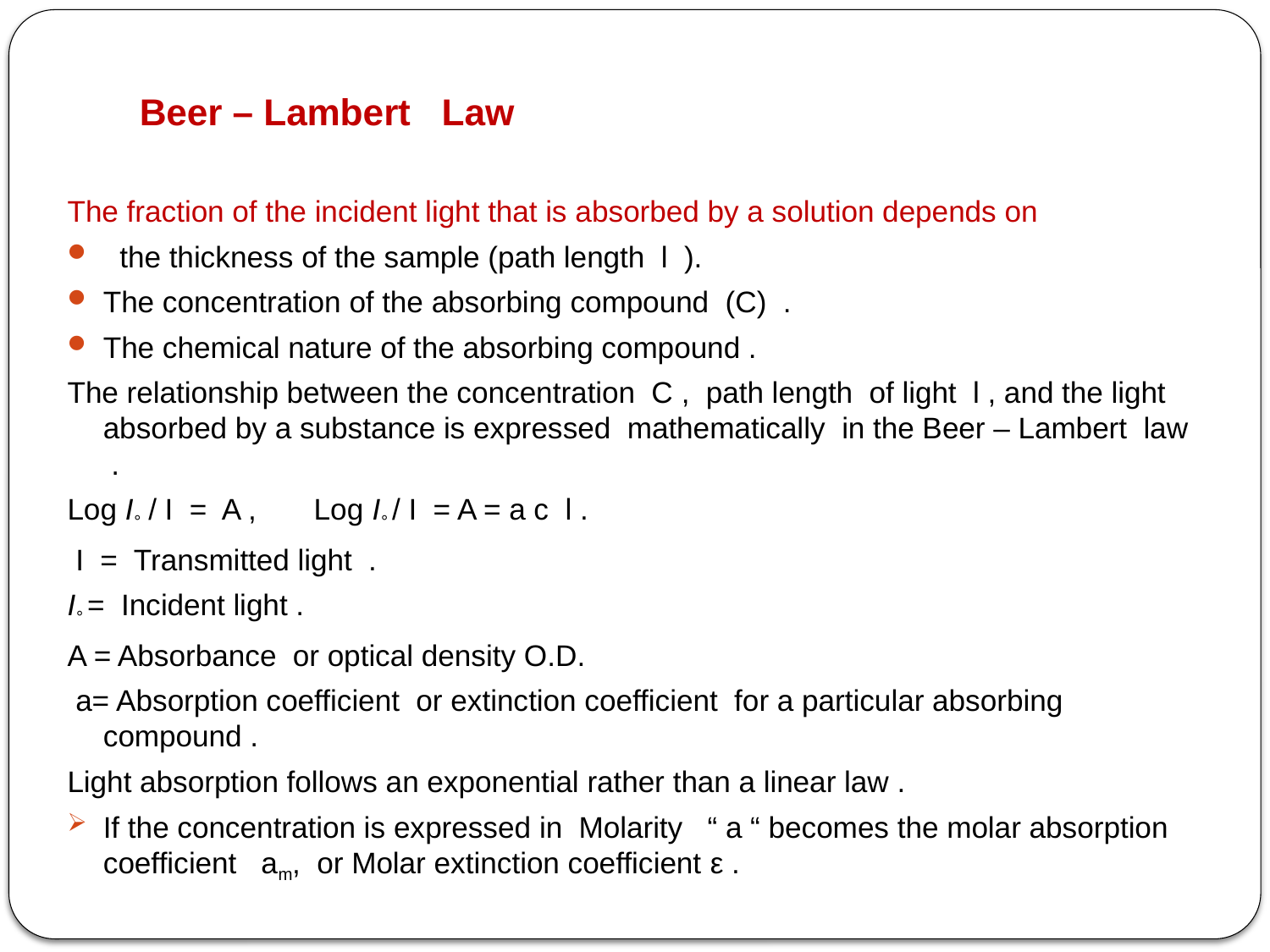

# Beer – Lambert   Law
The fraction of the incident light that is absorbed by a solution depends on
  the thickness of the sample (path length  l  ).
The concentration of the absorbing compound  (C)  .
The chemical nature of the absorbing compound .
The relationship between the concentration  C ,  path length  of light  l , and the light absorbed by a substance is expressed  mathematically  in the Beer – Lambert  law  .
Log I° / I  =  A ,       Log I° / I  = A = a c  l .
 I  =  Transmitted light  .
I° =  Incident light .
A = Absorbance  or optical density O.D.
 a= Absorption coefficient  or extinction coefficient  for a particular absorbing compound .
Light absorption follows an exponential rather than a linear law .
If the concentration is expressed in  Molarity   “ a “ becomes the molar absorption coefficient   am,  or Molar extinction coefficient ε .